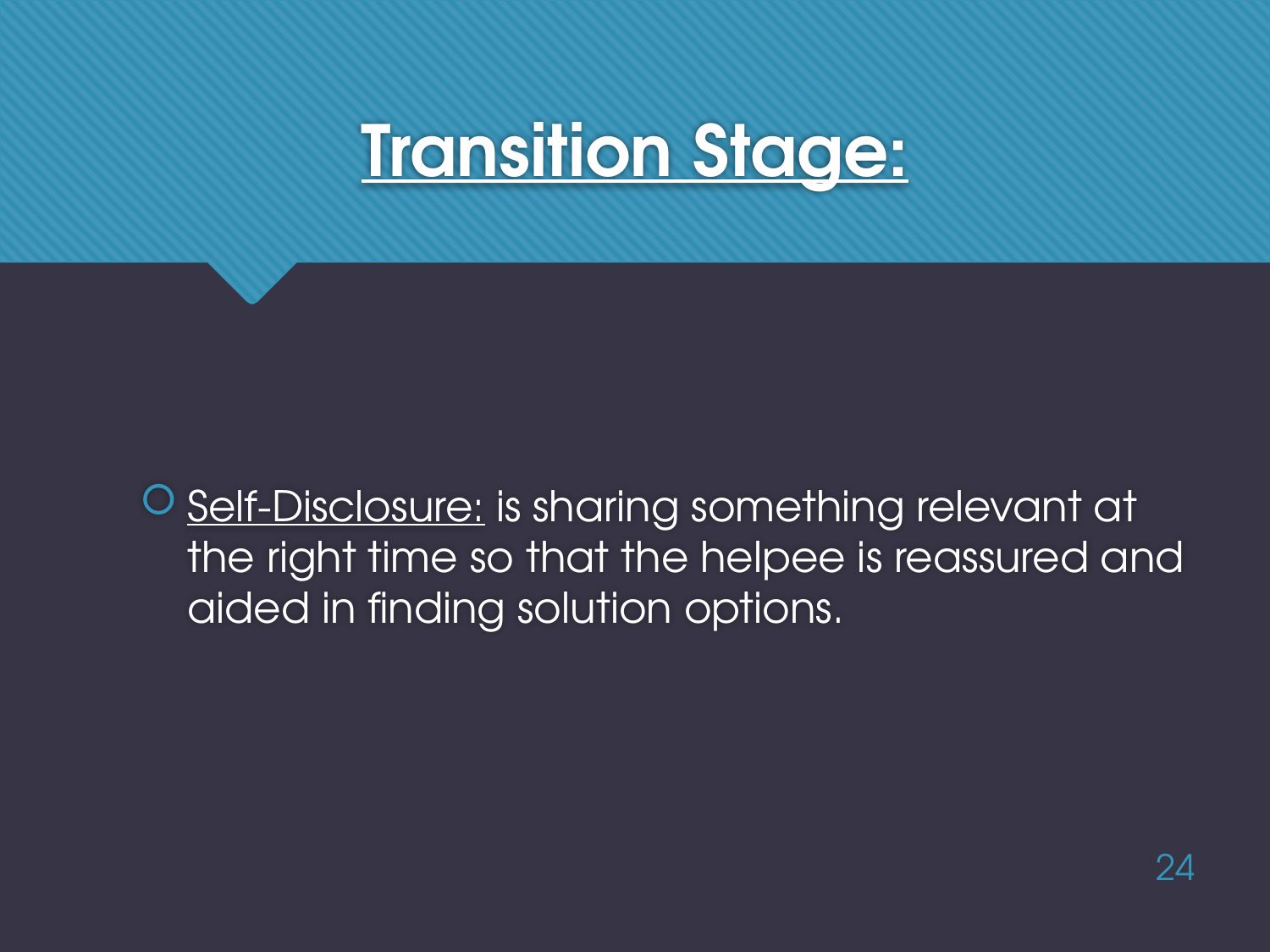

# Transition Stage:
Self-Disclosure: is sharing something relevant at the right time so that the helpee is reassured and aided in finding solution options.
24